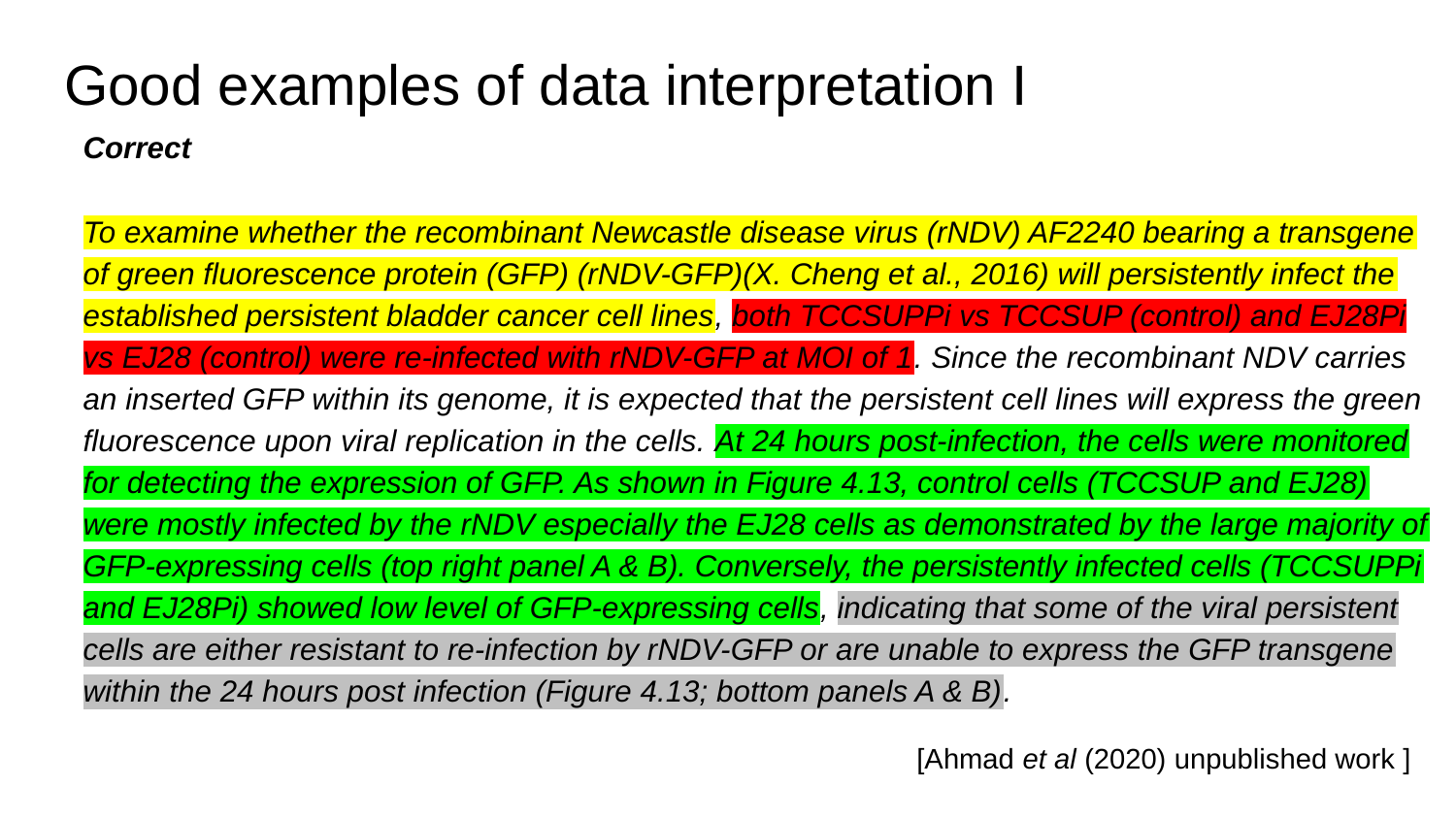

# Good examples of data interpretation I
Correct

To examine whether the recombinant Newcastle disease virus (rNDV) AF2240 bearing a transgene of green fluorescence protein (GFP) (rNDV-GFP)(X. Cheng et al., 2016) will persistently infect the established persistent bladder cancer cell lines, both TCCSUPPi vs TCCSUP (control) and EJ28Pi vs EJ28 (control) were re-infected with rNDV-GFP at MOI of 1. Since the recombinant NDV carries an inserted GFP within its genome, it is expected that the persistent cell lines will express the green fluorescence upon viral replication in the cells. At 24 hours post-infection, the cells were monitored for detecting the expression of GFP. As shown in Figure 4.13, control cells (TCCSUP and EJ28) were mostly infected by the rNDV especially the EJ28 cells as demonstrated by the large majority of GFP-expressing cells (top right panel A & B). Conversely, the persistently infected cells (TCCSUPPi and EJ28Pi) showed low level of GFP-expressing cells, indicating that some of the viral persistent cells are either resistant to re-infection by rNDV-GFP or are unable to express the GFP transgene within the 24 hours post infection (Figure 4.13; bottom panels A & B).
[Ahmad et al (2020) unpublished work ]